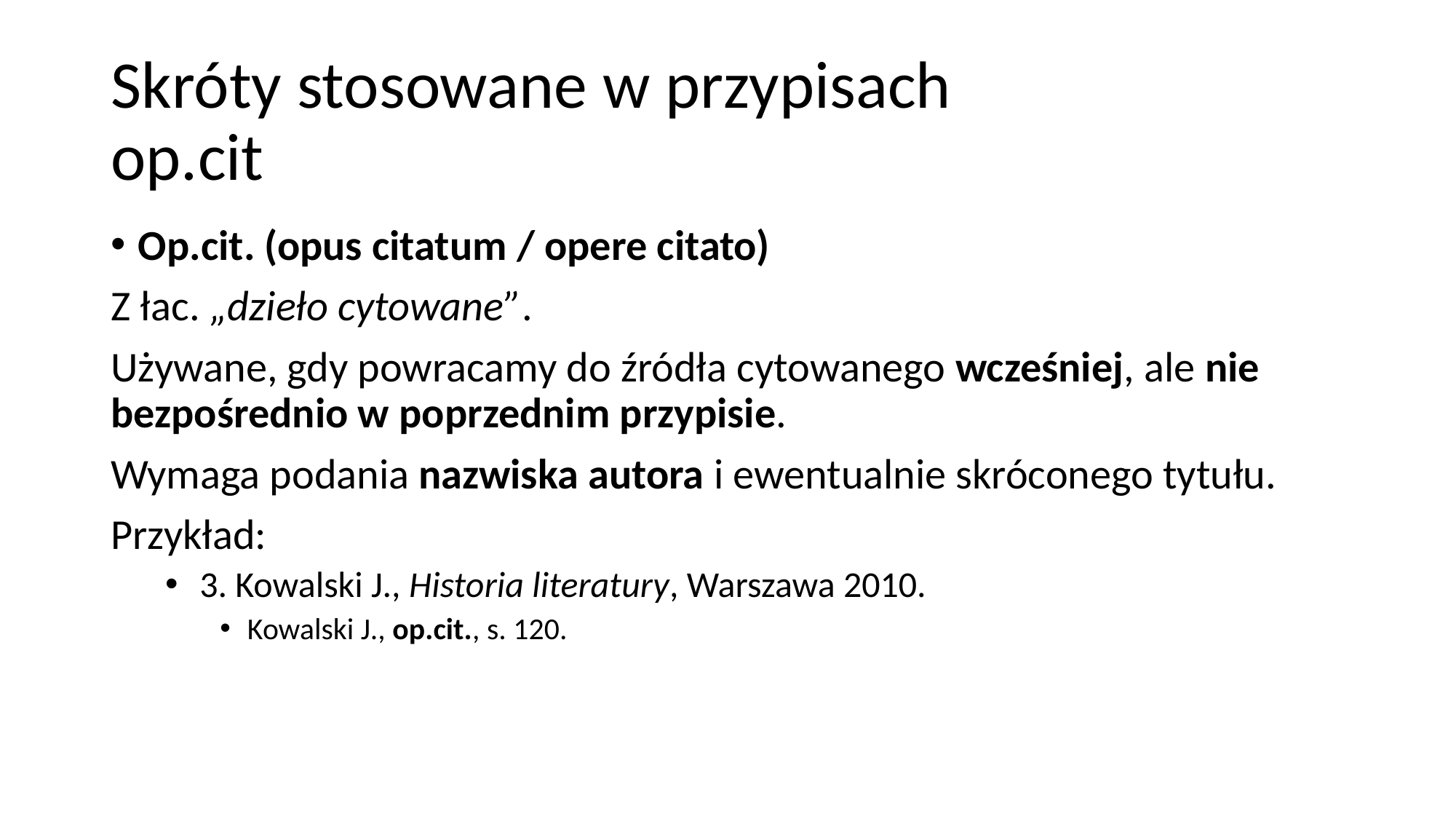

# Skróty stosowane w przypisach op.cit
Op.cit. (opus citatum / opere citato)
Z łac. „dzieło cytowane”.
Używane, gdy powracamy do źródła cytowanego wcześniej, ale nie bezpośrednio w poprzednim przypisie.
Wymaga podania nazwiska autora i ewentualnie skróconego tytułu.
Przykład:
3. Kowalski J., Historia literatury, Warszawa 2010.
Kowalski J., op.cit., s. 120.